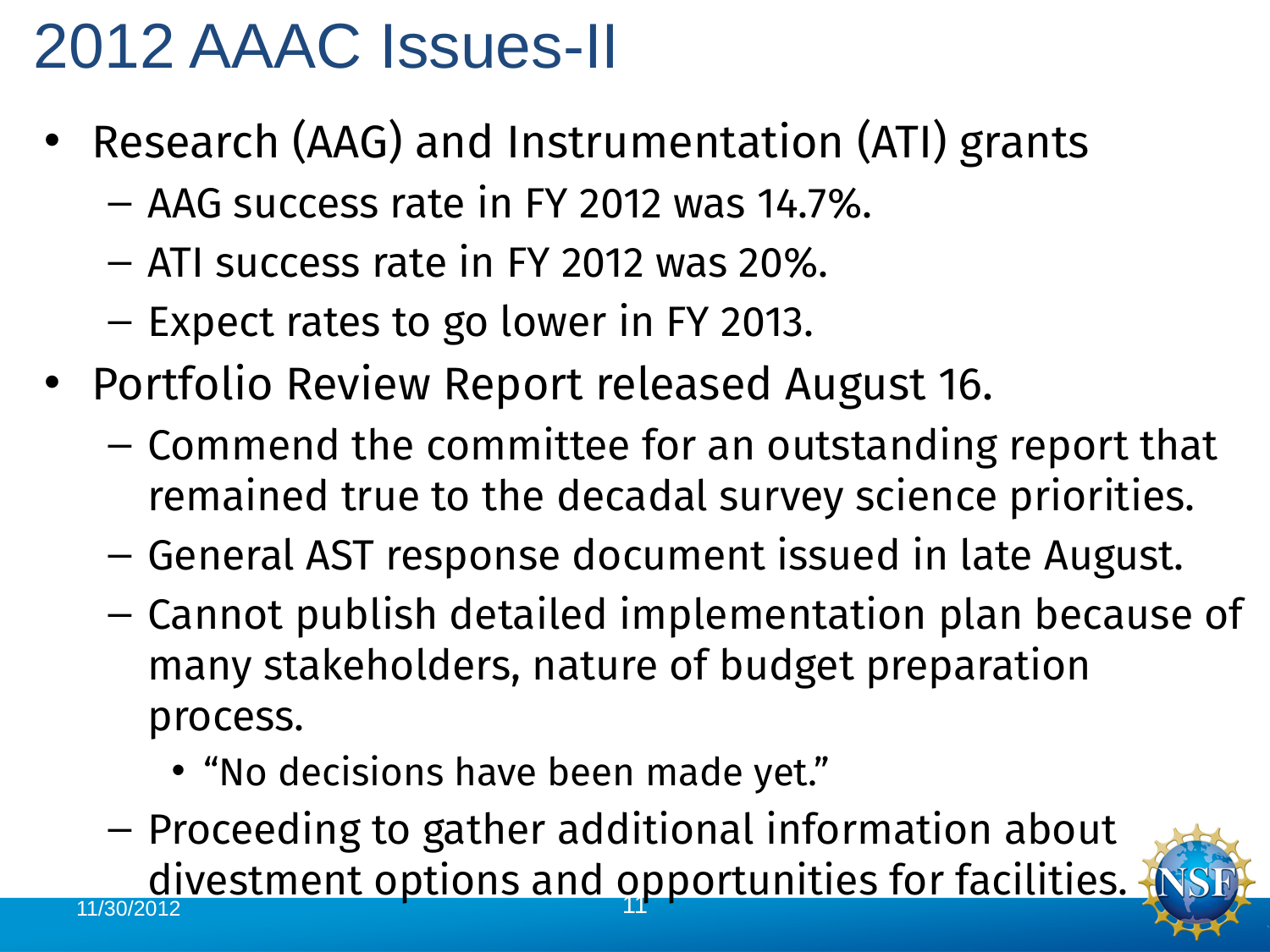

# 2012 AAAC Issues-II
Research (AAG) and Instrumentation (ATI) grants
AAG success rate in FY 2012 was 14.7%.
ATI success rate in FY 2012 was 20%.
Expect rates to go lower in FY 2013.
Portfolio Review Report released August 16.
Commend the committee for an outstanding report that remained true to the decadal survey science priorities.
General AST response document issued in late August.
Cannot publish detailed implementation plan because of many stakeholders, nature of budget preparation process.
“No decisions have been made yet.”
Proceeding to gather additional information about divestment options and opportunities for facilities.
11/30/2012
11